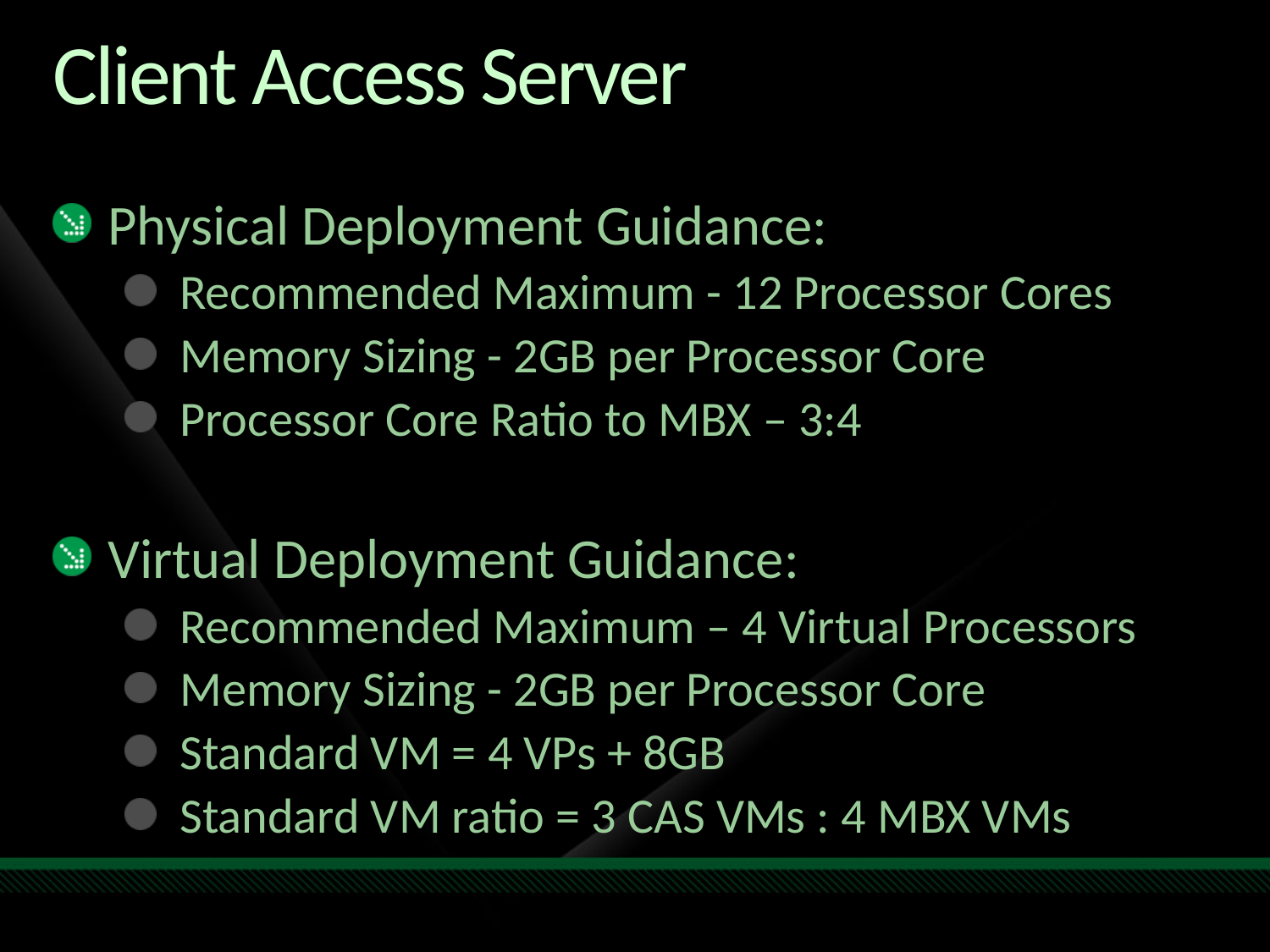

# Client Access Server
Physical Deployment Guidance:
Recommended Maximum - 12 Processor Cores
Memory Sizing - 2GB per Processor Core
Processor Core Ratio to MBX – 3:4

Virtual Deployment Guidance:
Recommended Maximum – 4 Virtual Processors
Memory Sizing - 2GB per Processor Core
Standard VM = 4 VPs + 8GB
Standard VM ratio = 3 CAS VMs : 4 MBX VMs